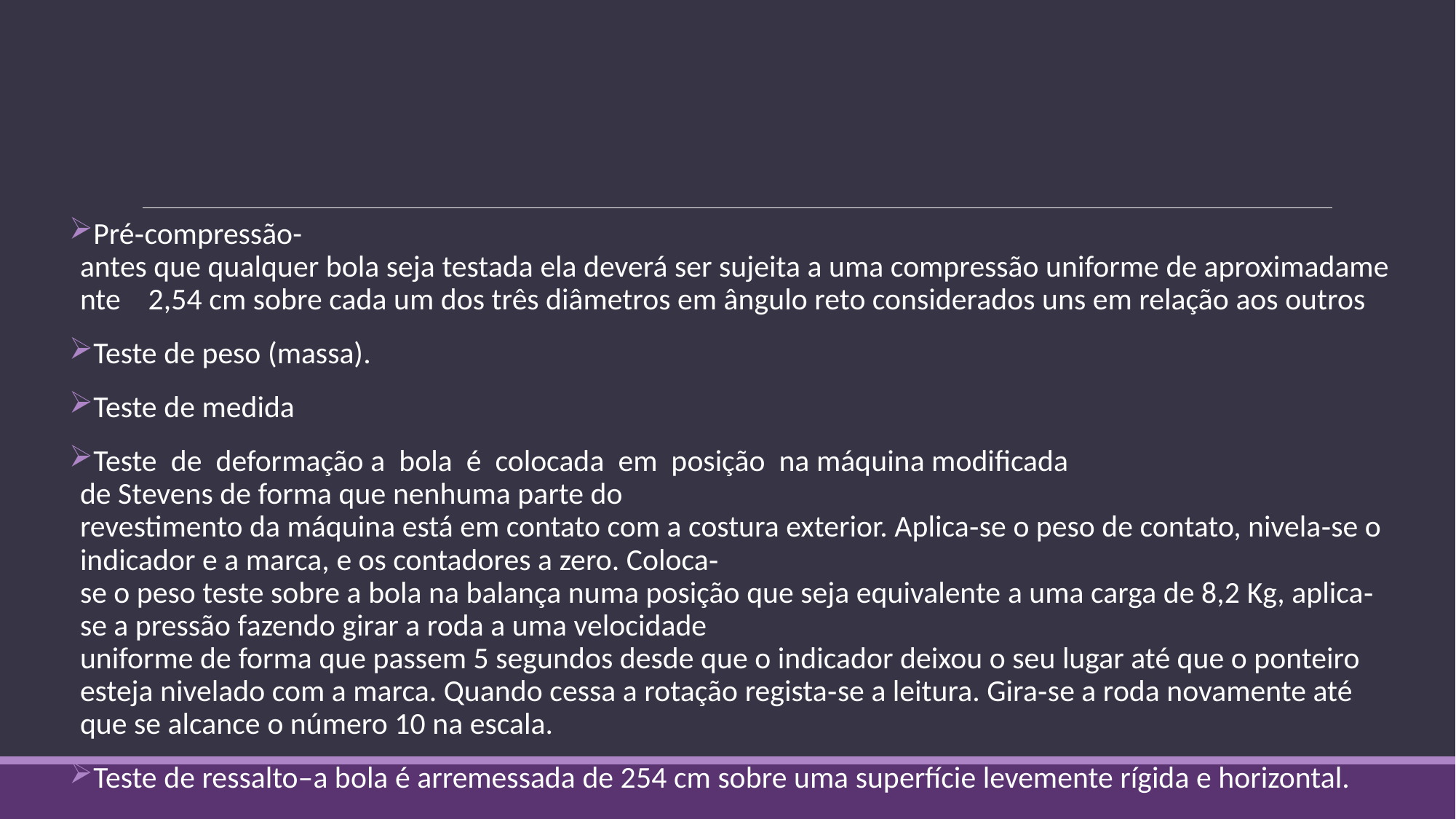

Pré‐compressão-antes que qualquer bola seja testada ela deverá ser sujeita a uma compressão uniforme de aproximadamente    2,54 cm sobre cada um dos três diâmetros em ângulo reto considerados uns em relação aos outros
Teste de peso (massa).
Teste de medida
Teste  de  deformação a  bola  é  colocada  em  posição  na máquina modificada  de Stevens de forma que nenhuma parte do        revestimento da máquina está em contato com a costura exterior. Aplica‐se o peso de contato, nivela‐se o  indicador e a marca, e os contadores a zero. Coloca‐se o peso teste sobre a bola na balança numa posição que seja equivalente a uma carga de 8,2 Kg, aplica‐se a pressão fazendo girar a roda a uma velocidade        uniforme de forma que passem 5 segundos desde que o indicador deixou o seu lugar até que o ponteiro    esteja nivelado com a marca. Quando cessa a rotação regista‐se a leitura. Gira‐se a roda novamente até      que se alcance o número 10 na escala.
Teste de ressalto–a bola é arremessada de 254 cm sobre uma superfície levemente rígida e horizontal.